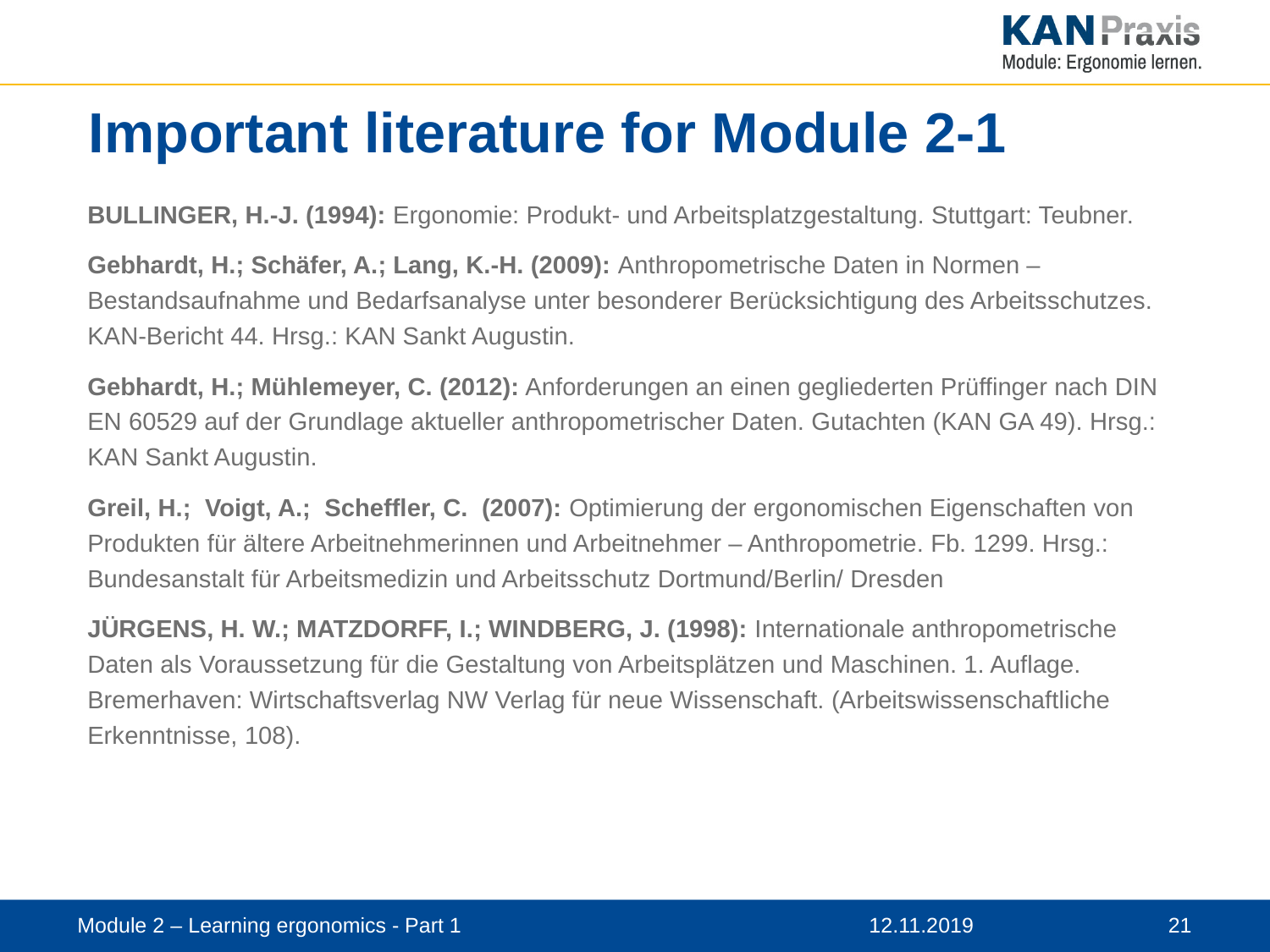

# Important literature for Module 2-1
BULLINGER, H.-J. (1994): Ergonomie: Produkt- und Arbeitsplatzgestaltung. Stuttgart: Teubner.
Gebhardt, H.; Schäfer, A.; Lang, K.-H. (2009): Anthropometrische Daten in Normen – Bestandsaufnahme und Bedarfsanalyse unter besonderer Berücksichtigung des Arbeitsschutzes. KAN-Bericht 44. Hrsg.: KAN Sankt Augustin.
Gebhardt, H.; Mühlemeyer, C. (2012): Anforderungen an einen gegliederten Prüffinger nach DIN EN 60529 auf der Grundlage aktueller anthropometrischer Daten. Gutachten (KAN GA 49). Hrsg.: KAN Sankt Augustin.
Greil, H.;  Voigt, A.;  Scheffler, C.  (2007): Optimierung der ergonomischen Eigenschaften von Produkten für ältere Arbeitnehmerinnen und Arbeitnehmer – Anthropometrie. Fb. 1299. Hrsg.: Bundesanstalt für Arbeitsmedizin und Arbeitsschutz Dortmund/Berlin/ Dresden
JÜRGENS, H. W.; MATZDORFF, I.; WINDBERG, J. (1998): Internationale anthropometrische Daten als Voraussetzung für die Gestaltung von Arbeitsplätzen und Maschinen. 1. Auflage. Bremerhaven: Wirtschaftsverlag NW Verlag für neue Wissenschaft. (Arbeitswissenschaftliche Erkenntnisse, 108).
Module 2 – Learning ergonomics - Part 1
12.11.2019
 21